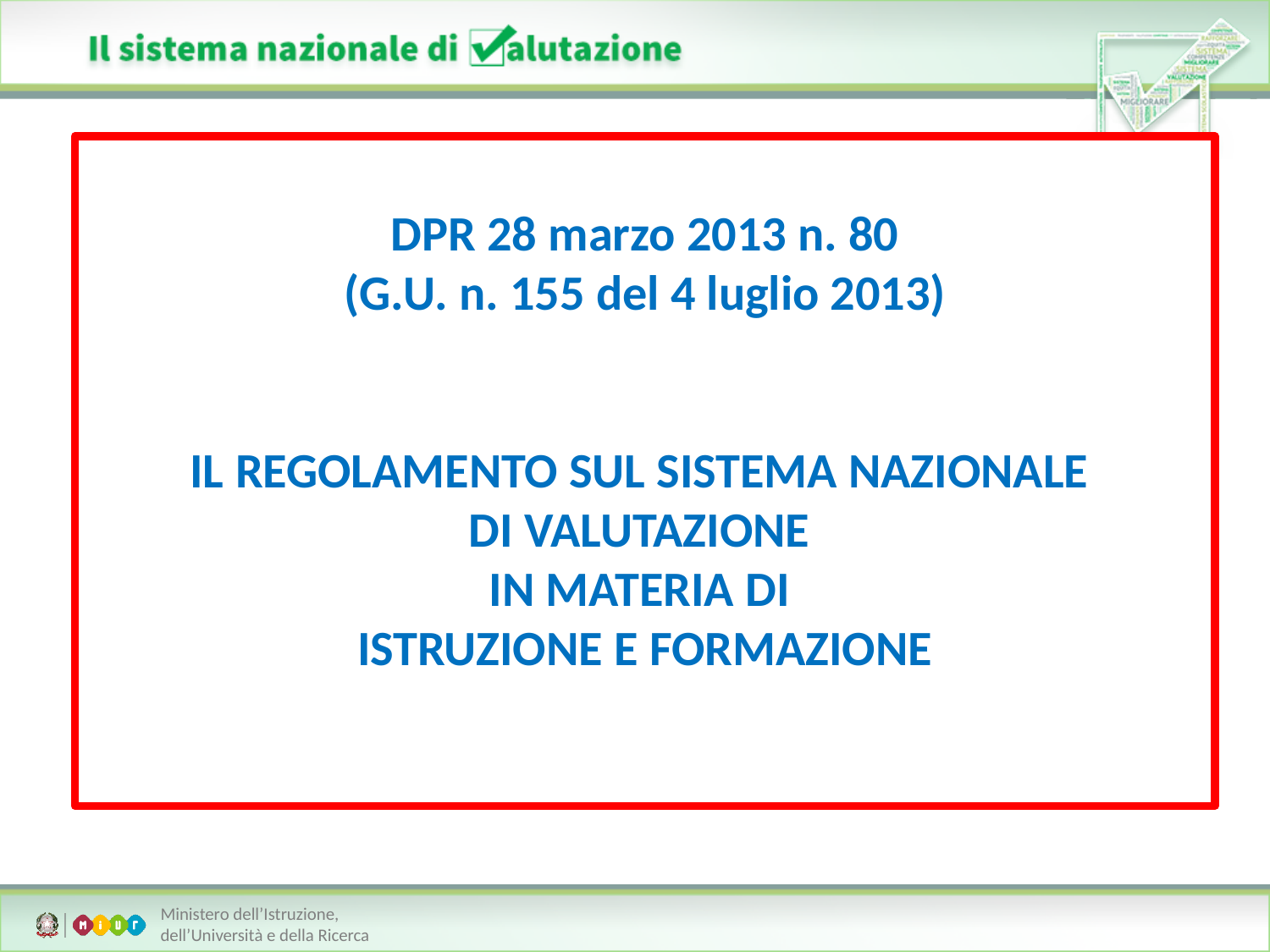

# DPR 28 marzo 2013 n. 80 (G.U. n. 155 del 4 luglio 2013) IL REGOLAMENTO SUL SISTEMA NAZIONALE DI VALUTAZIONE IN MATERIA DI ISTRUZIONE E FORMAZIONE